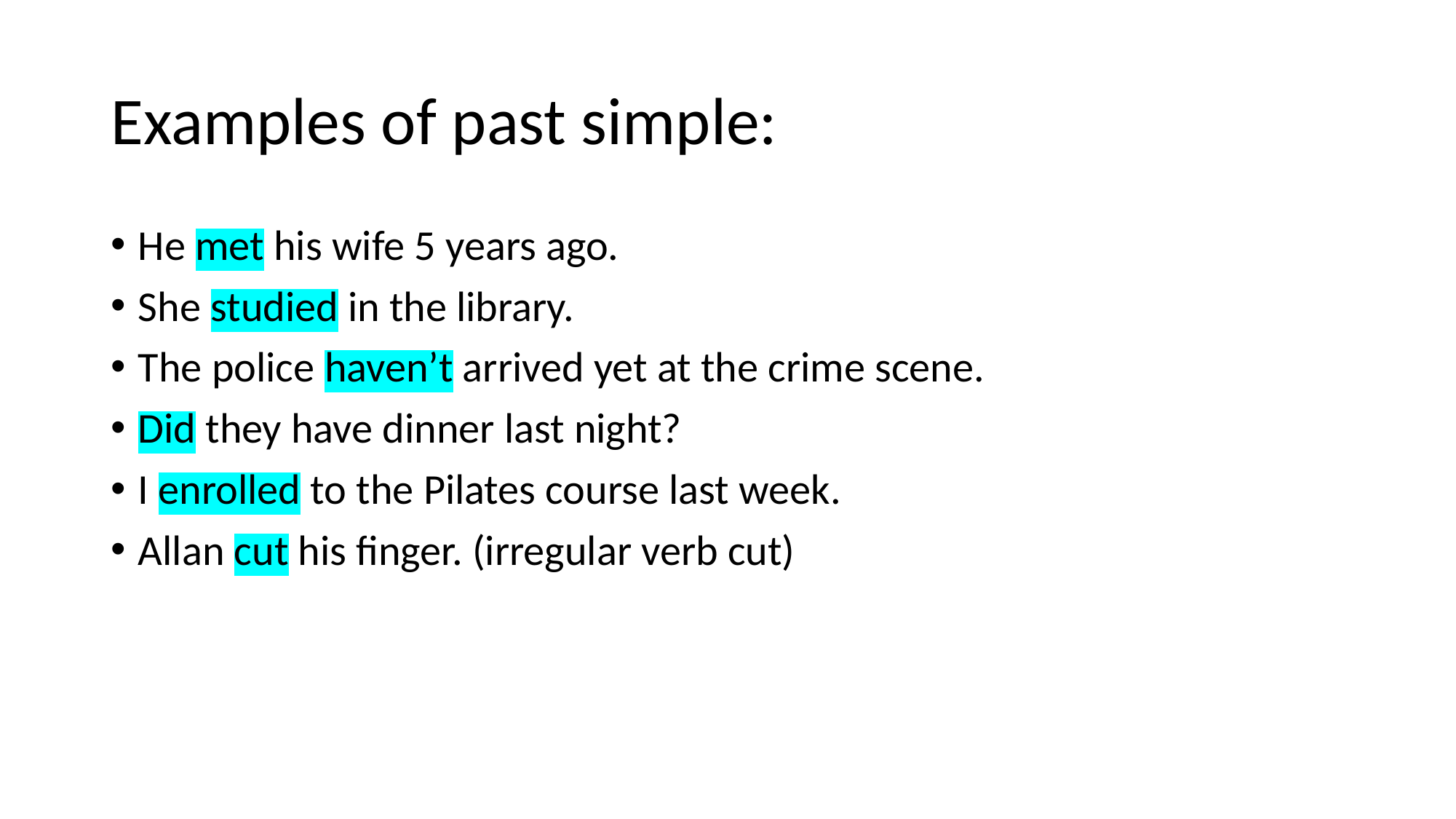

# Examples of past simple:
He met his wife 5 years ago.
She studied in the library.
The police haven’t arrived yet at the crime scene.
Did they have dinner last night?
I enrolled to the Pilates course last week.
Allan cut his finger. (irregular verb cut)